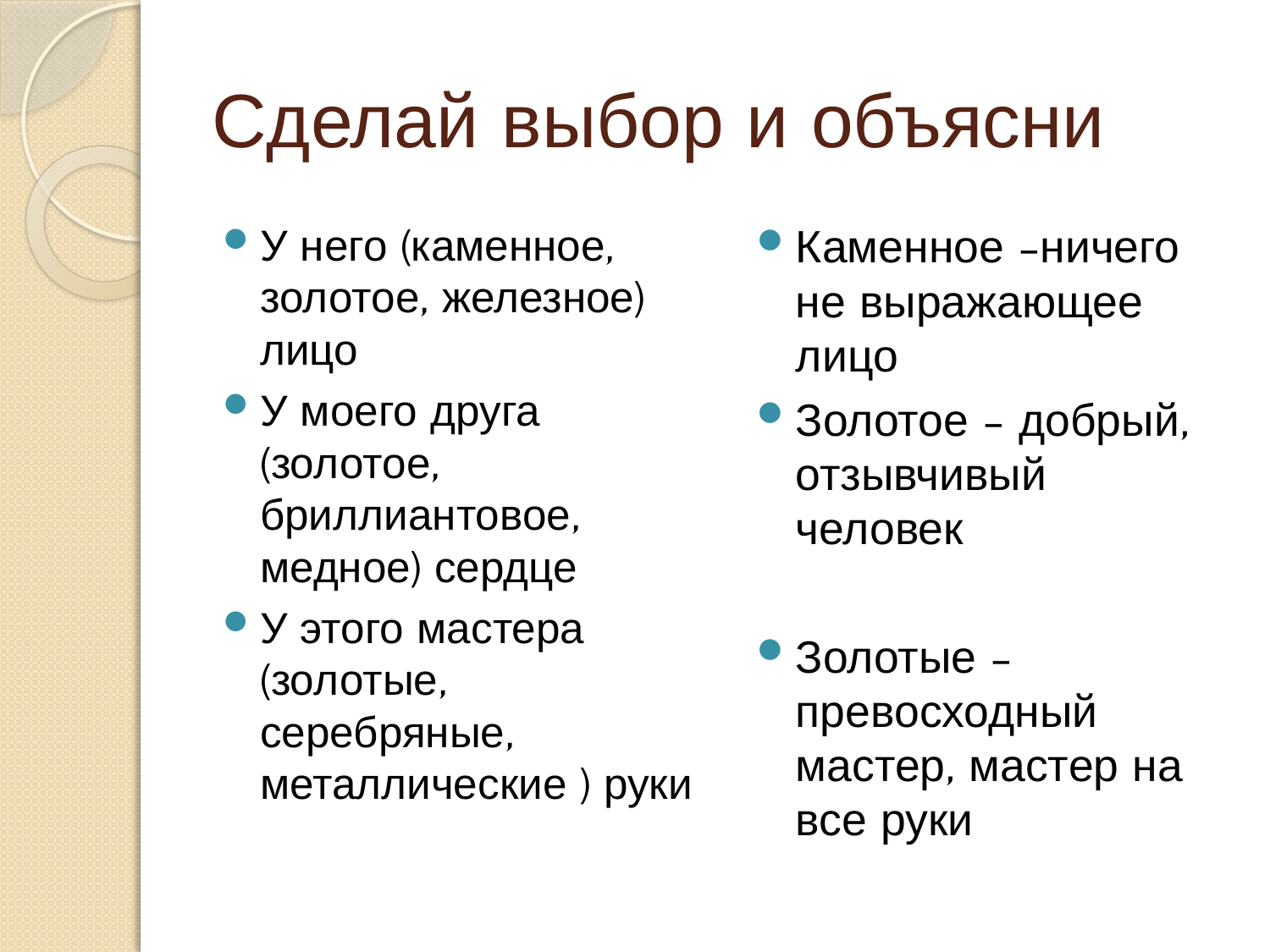

# Сделай выбор и объясни
У него (каменное, золотое, железное) лицо
У моего друга (золотое, бриллиантовое, медное) сердце
У этого мастера (золотые, серебряные, металлические ) руки
Каменное –ничего не выражающее лицо
Золотое – добрый, отзывчивый человек

Золотые – превосходный мастер, мастер на все руки